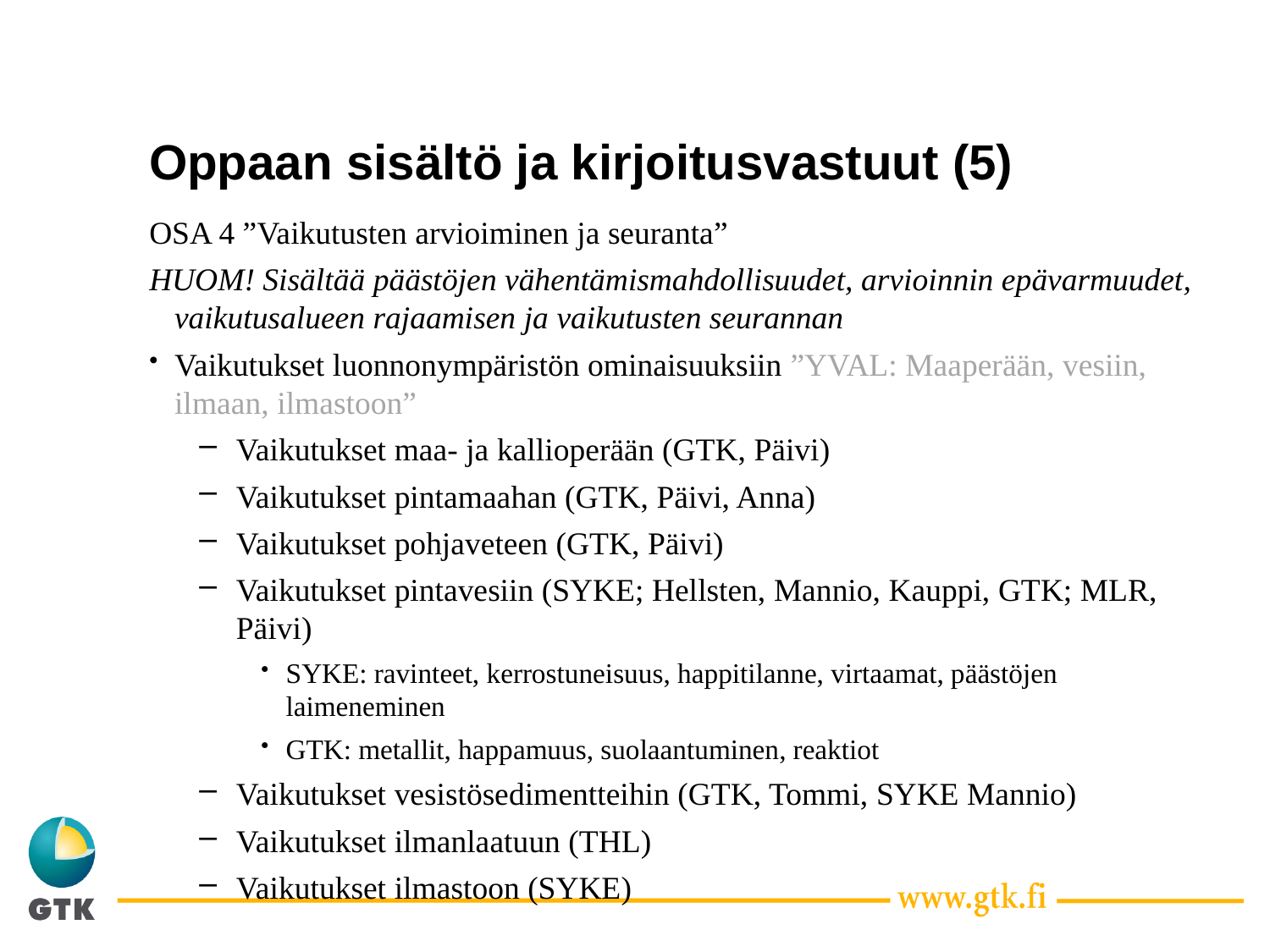

# Oppaan sisältö ja kirjoitusvastuut (5)
OSA 4 ”Vaikutusten arvioiminen ja seuranta”
HUOM! Sisältää päästöjen vähentämismahdollisuudet, arvioinnin epävarmuudet, vaikutusalueen rajaamisen ja vaikutusten seurannan
Vaikutukset luonnonympäristön ominaisuuksiin ”YVAL: Maaperään, vesiin, ilmaan, ilmastoon”
Vaikutukset maa- ja kallioperään (GTK, Päivi)
Vaikutukset pintamaahan (GTK, Päivi, Anna)
Vaikutukset pohjaveteen (GTK, Päivi)
Vaikutukset pintavesiin (SYKE; Hellsten, Mannio, Kauppi, GTK; MLR, Päivi)
SYKE: ravinteet, kerrostuneisuus, happitilanne, virtaamat, päästöjen laimeneminen
GTK: metallit, happamuus, suolaantuminen, reaktiot
Vaikutukset vesistösedimentteihin (GTK, Tommi, SYKE Mannio)
Vaikutukset ilmanlaatuun (THL)
Vaikutukset ilmastoon (SYKE)